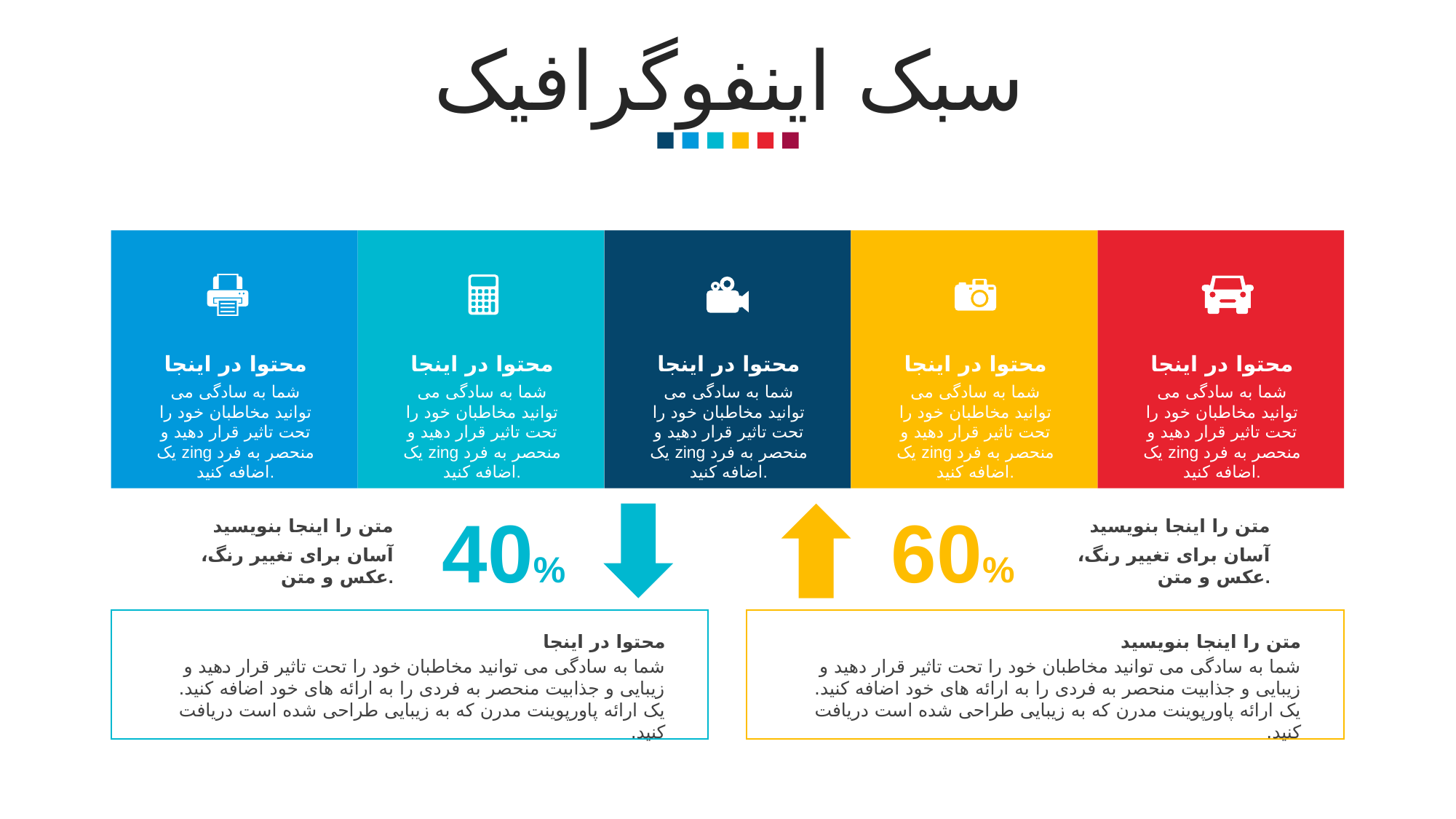

سبک اینفوگرافیک

محتوا در اینجا
شما به سادگی می توانید مخاطبان خود را تحت تاثیر قرار دهید و یک zing منحصر به فرد اضافه کنید.
محتوا در اینجا
شما به سادگی می توانید مخاطبان خود را تحت تاثیر قرار دهید و یک zing منحصر به فرد اضافه کنید.
محتوا در اینجا
شما به سادگی می توانید مخاطبان خود را تحت تاثیر قرار دهید و یک zing منحصر به فرد اضافه کنید.
محتوا در اینجا
شما به سادگی می توانید مخاطبان خود را تحت تاثیر قرار دهید و یک zing منحصر به فرد اضافه کنید.
محتوا در اینجا
شما به سادگی می توانید مخاطبان خود را تحت تاثیر قرار دهید و یک zing منحصر به فرد اضافه کنید.
40%
60%

متن را اینجا بنویسید
آسان برای تغییر رنگ، عکس و متن.
متن را اینجا بنویسید
آسان برای تغییر رنگ، عکس و متن.

محتوا در اینجا
شما به سادگی می توانید مخاطبان خود را تحت تاثیر قرار دهید و زیبایی و جذابیت منحصر به فردی را به ارائه های خود اضافه کنید. یک ارائه پاورپوینت مدرن که به زیبایی طراحی شده است دریافت کنید.
متن را اینجا بنویسید
شما به سادگی می توانید مخاطبان خود را تحت تاثیر قرار دهید و زیبایی و جذابیت منحصر به فردی را به ارائه های خود اضافه کنید. یک ارائه پاورپوینت مدرن که به زیبایی طراحی شده است دریافت کنید.